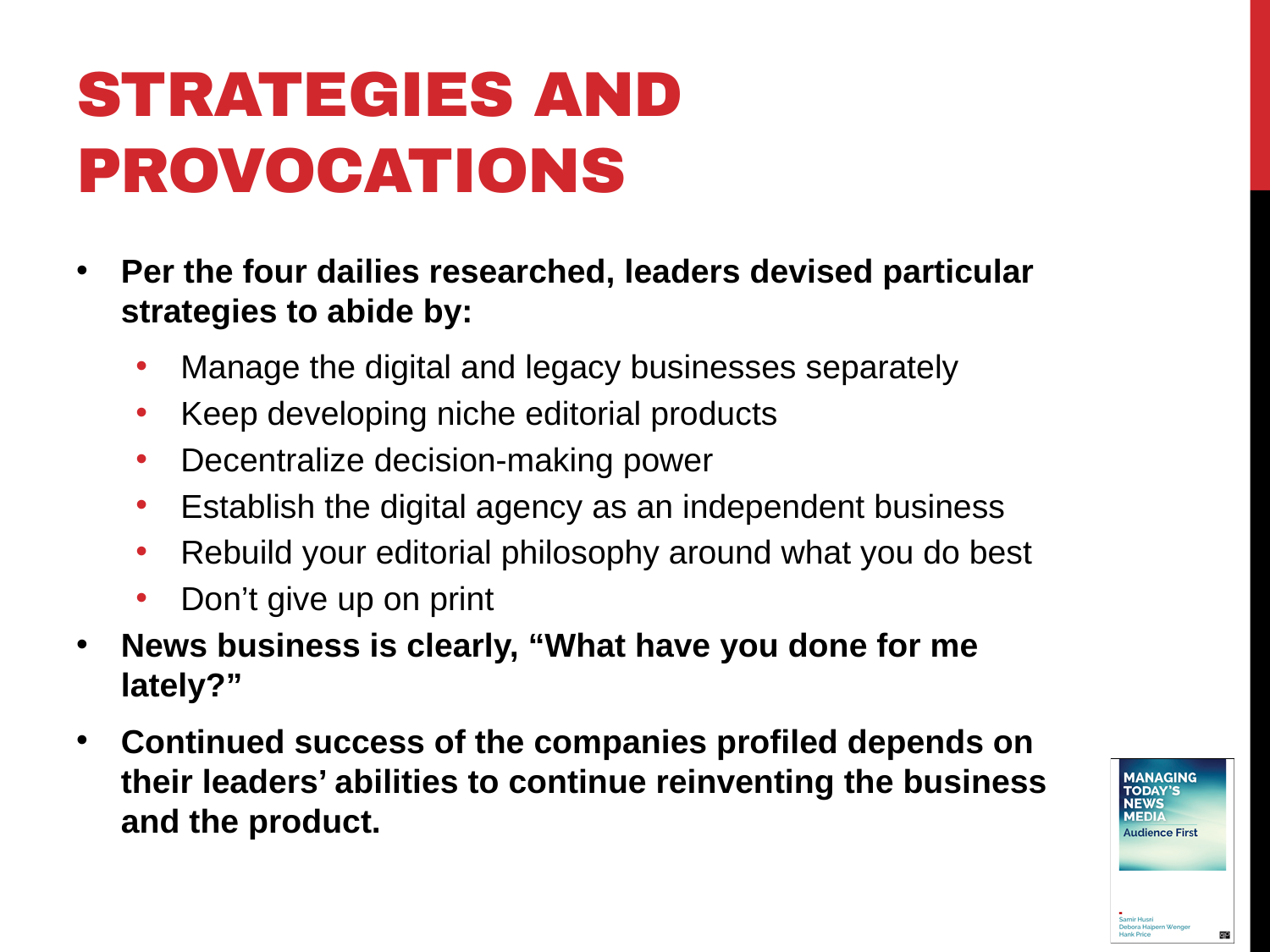

# Strategies and Provocations
Per the four dailies researched, leaders devised particular strategies to abide by:
Manage the digital and legacy businesses separately
Keep developing niche editorial products
Decentralize decision-making power
Establish the digital agency as an independent business
Rebuild your editorial philosophy around what you do best
Don’t give up on print
News business is clearly, “What have you done for me lately?”
Continued success of the companies profiled depends on their leaders’ abilities to continue reinventing the business and the product.